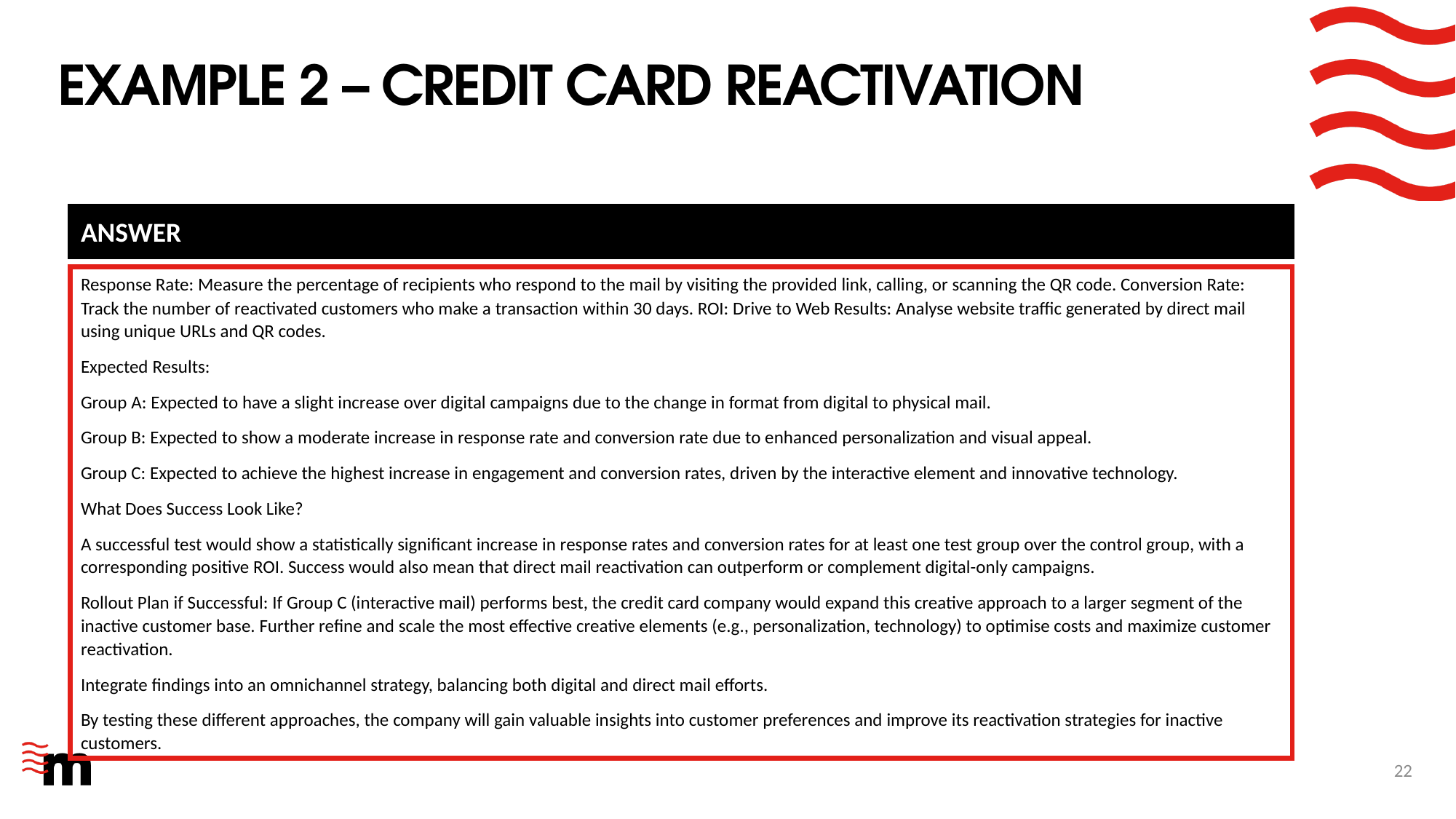

# Example 2 – credit card reactivation

ANSWER
Response Rate: Measure the percentage of recipients who respond to the mail by visiting the provided link, calling, or scanning the QR code. Conversion Rate: Track the number of reactivated customers who make a transaction within 30 days. ROI: Drive to Web Results: Analyse website traffic generated by direct mail using unique URLs and QR codes.
Expected Results:
Group A: Expected to have a slight increase over digital campaigns due to the change in format from digital to physical mail.
Group B: Expected to show a moderate increase in response rate and conversion rate due to enhanced personalization and visual appeal.
Group C: Expected to achieve the highest increase in engagement and conversion rates, driven by the interactive element and innovative technology.
What Does Success Look Like?
A successful test would show a statistically significant increase in response rates and conversion rates for at least one test group over the control group, with a corresponding positive ROI. Success would also mean that direct mail reactivation can outperform or complement digital-only campaigns.
Rollout Plan if Successful: If Group C (interactive mail) performs best, the credit card company would expand this creative approach to a larger segment of the inactive customer base. Further refine and scale the most effective creative elements (e.g., personalization, technology) to optimise costs and maximize customer reactivation.
Integrate findings into an omnichannel strategy, balancing both digital and direct mail efforts.
By testing these different approaches, the company will gain valuable insights into customer preferences and improve its reactivation strategies for inactive customers.
22